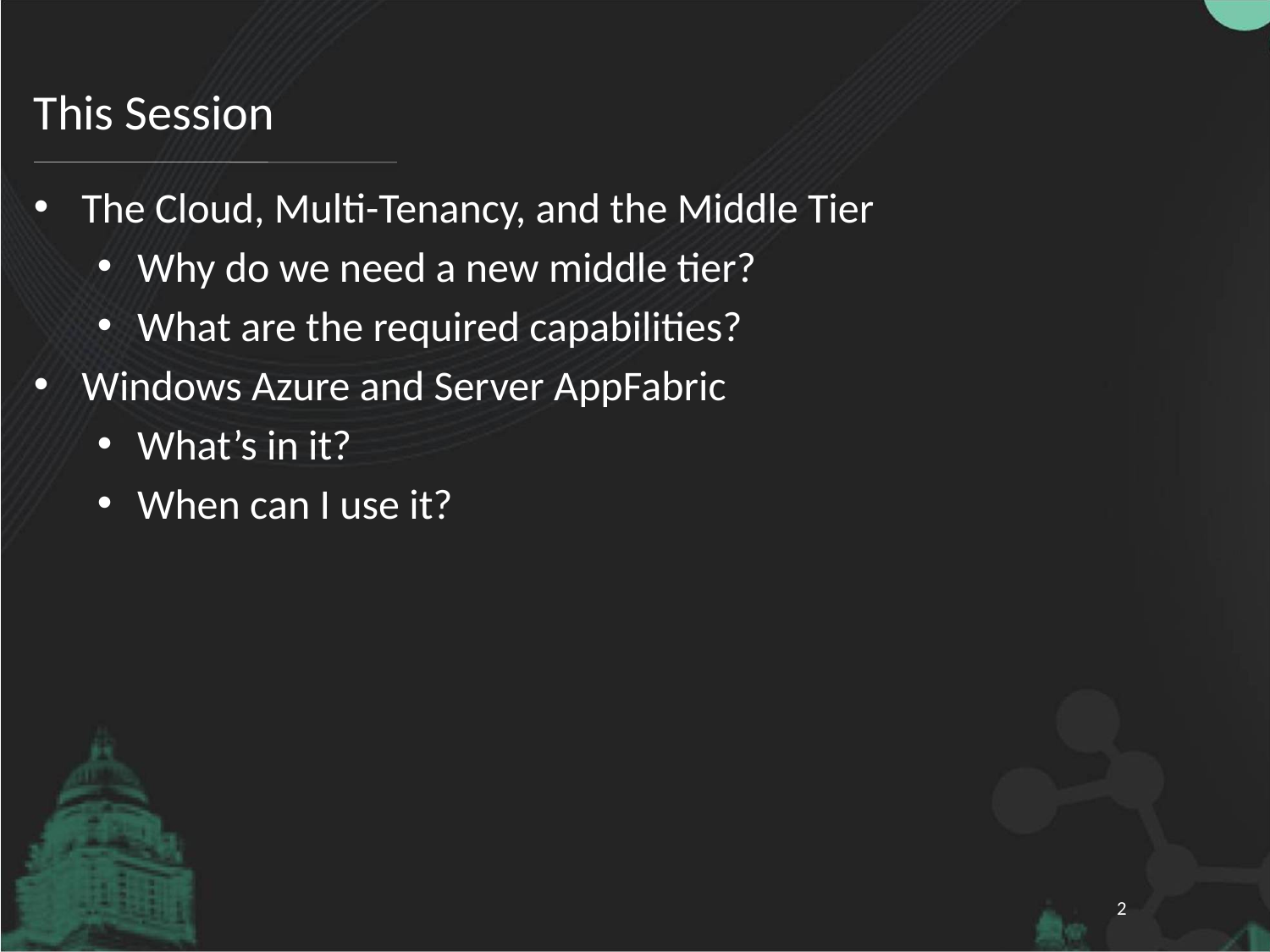

# This Session
The Cloud, Multi-Tenancy, and the Middle Tier
Why do we need a new middle tier?
What are the required capabilities?
Windows Azure and Server AppFabric
What’s in it?
When can I use it?
2